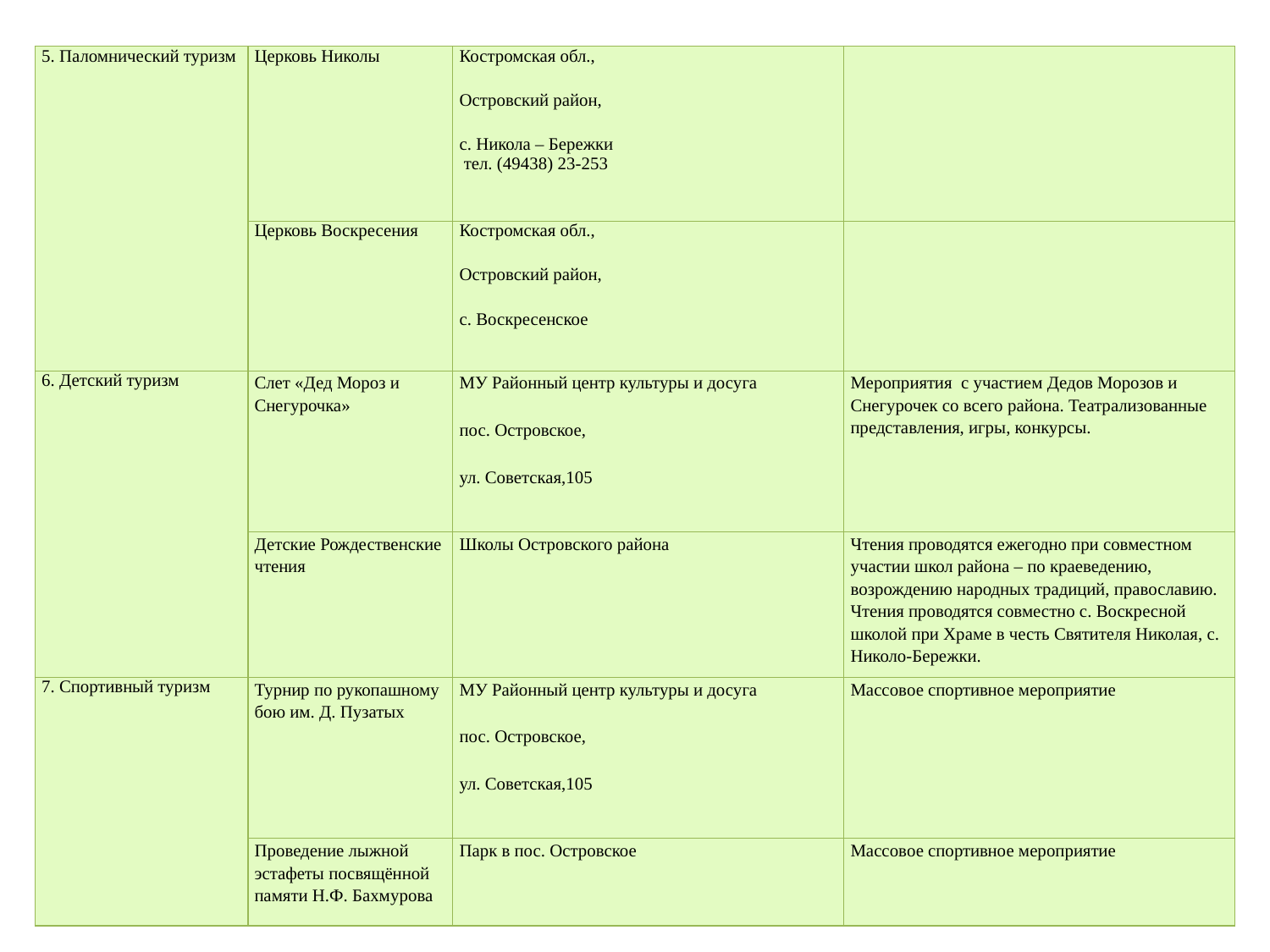

| 5. Паломнический туризм | Церковь Николы | Костромская обл., Островский район, с. Никола – Бережки  тел. (49438) 23-253 |  |
| --- | --- | --- | --- |
|  | Церковь Воскресения | Костромская обл., Островский район, с. Воскресенское |  |
| 6. Детский туризм | Слет «Дед Мороз и Снегурочка» | МУ Районный центр культуры и досуга пос. Островское, ул. Советская,105 | Мероприятия с участием Дедов Морозов и Снегурочек со всего района. Театрализованные представления, игры, конкурсы. |
|  | Детские Рождественские чтения | Школы Островского района | Чтения проводятся ежегодно при совместном участии школ района – по краеведению, возрождению народных традиций, православию. Чтения проводятся совместно с. Воскресной школой при Храме в честь Святителя Николая, с. Николо-Бережки. |
| 7. Спортивный туризм | Турнир по рукопашному бою им. Д. Пузатых | МУ Районный центр культуры и досуга пос. Островское, ул. Советская,105 | Массовое спортивное мероприятие |
|  | Проведение лыжной эстафеты посвящённой памяти Н.Ф. Бахмурова | Парк в пос. Островское | Массовое спортивное мероприятие |